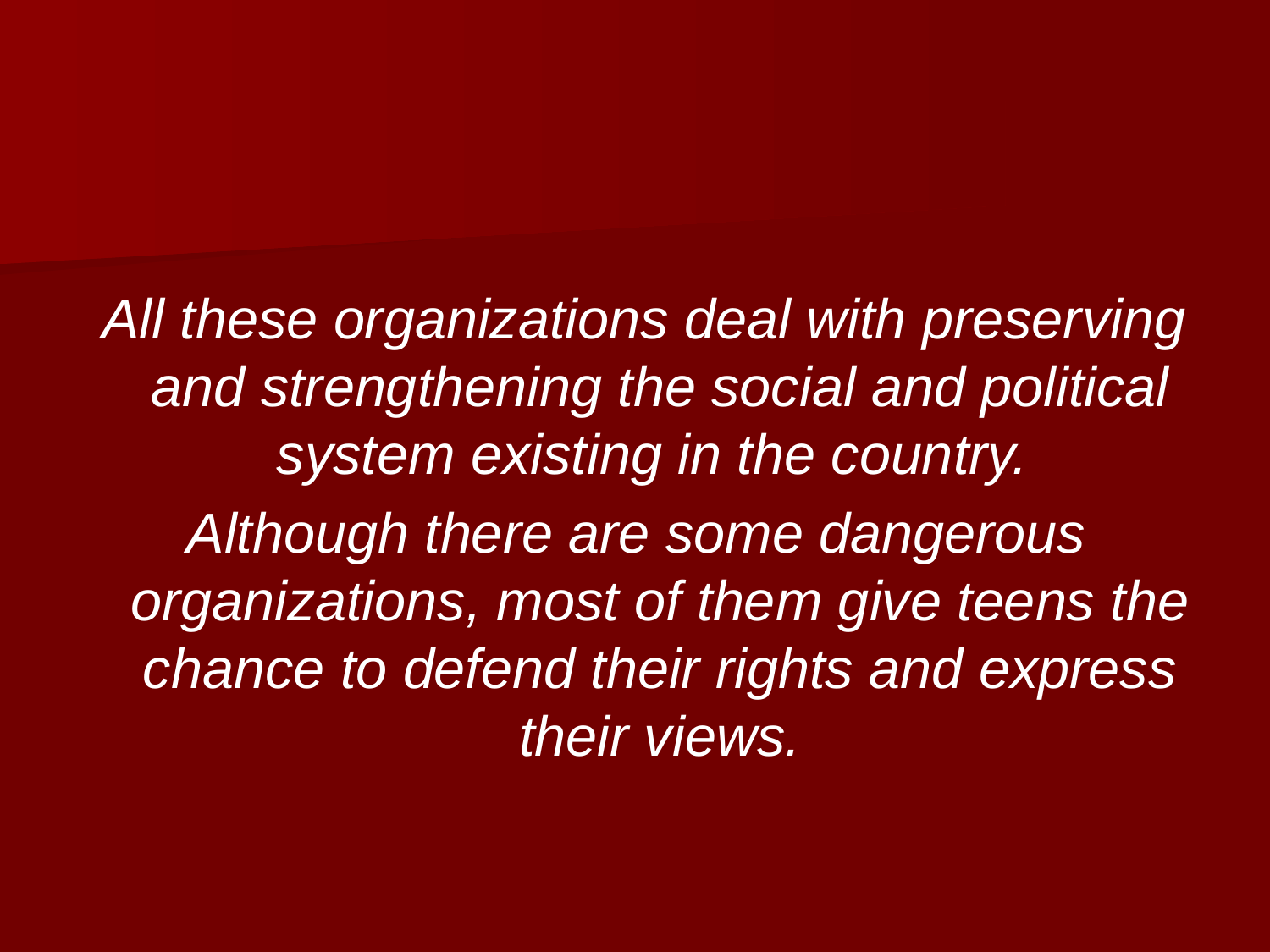

All these organizations deal with preserving and strengthening the social and political system existing in the country.
Although there are some dangerous organizations, most of them give teens the chance to defend their rights and express their views.